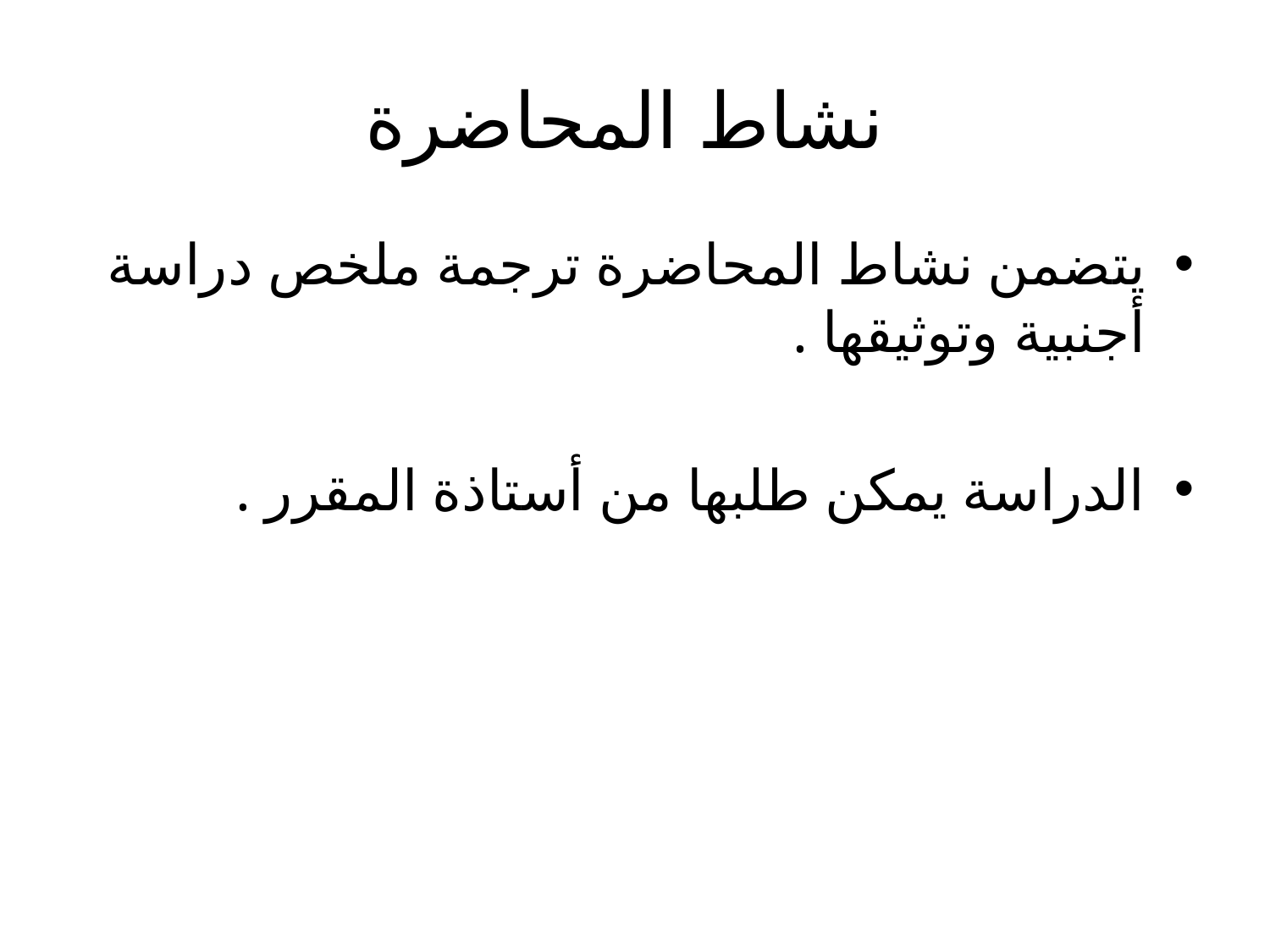

# نشاط المحاضرة
يتضمن نشاط المحاضرة ترجمة ملخص دراسة أجنبية وتوثيقها .

الدراسة يمكن طلبها من أستاذة المقرر .